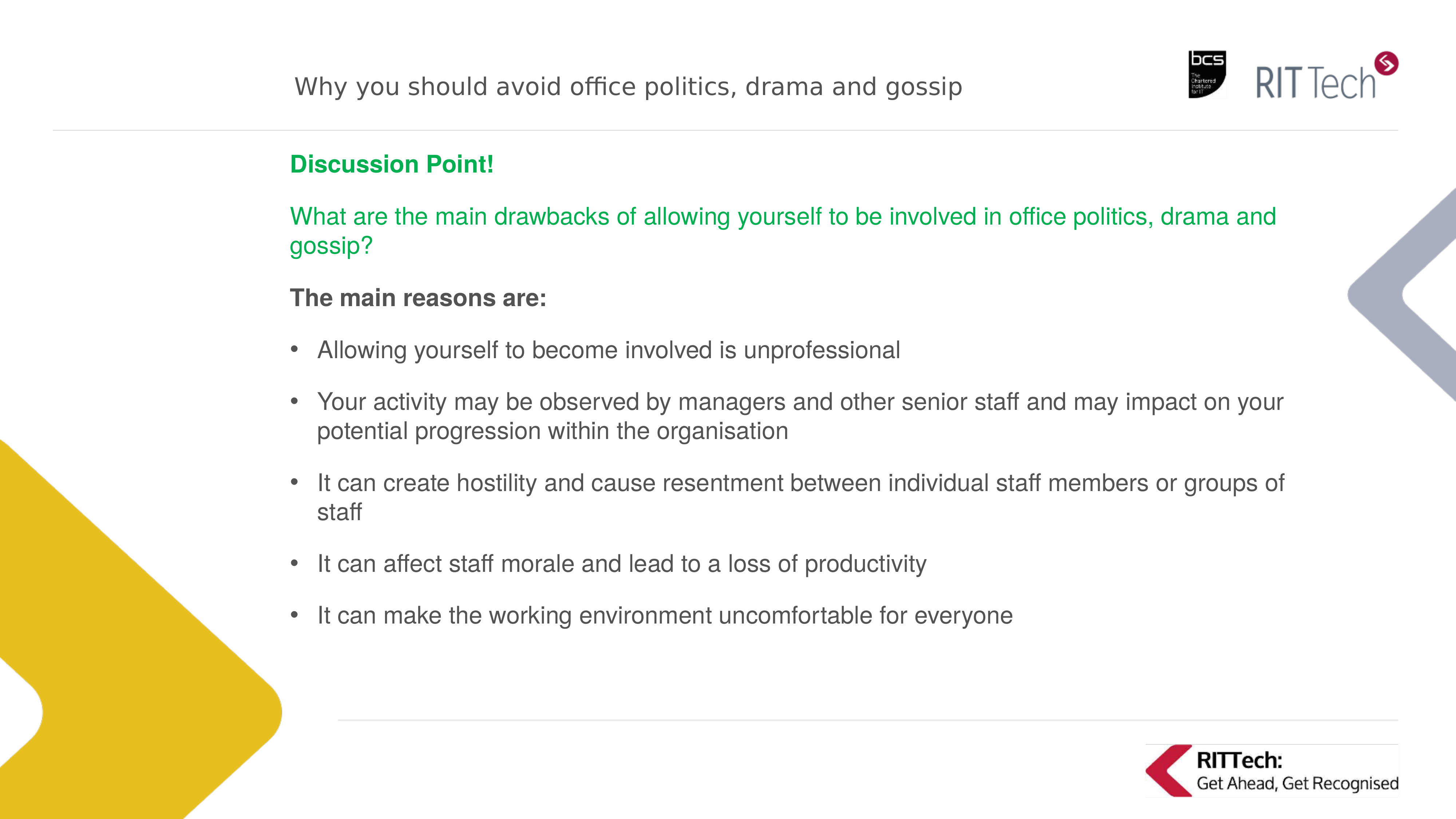

# Why you should avoid office politics, drama and gossip
Discussion Point!
What are the main drawbacks of allowing yourself to be involved in office politics, drama and gossip?

The main reasons are:
Allowing yourself to become involved is unprofessional
Your activity may be observed by managers and other senior staff and may impact on your potential progression within the organisation
It can create hostility and cause resentment between individual staff members or groups of staff
It can affect staff morale and lead to a loss of productivity
It can make the working environment uncomfortable for everyone